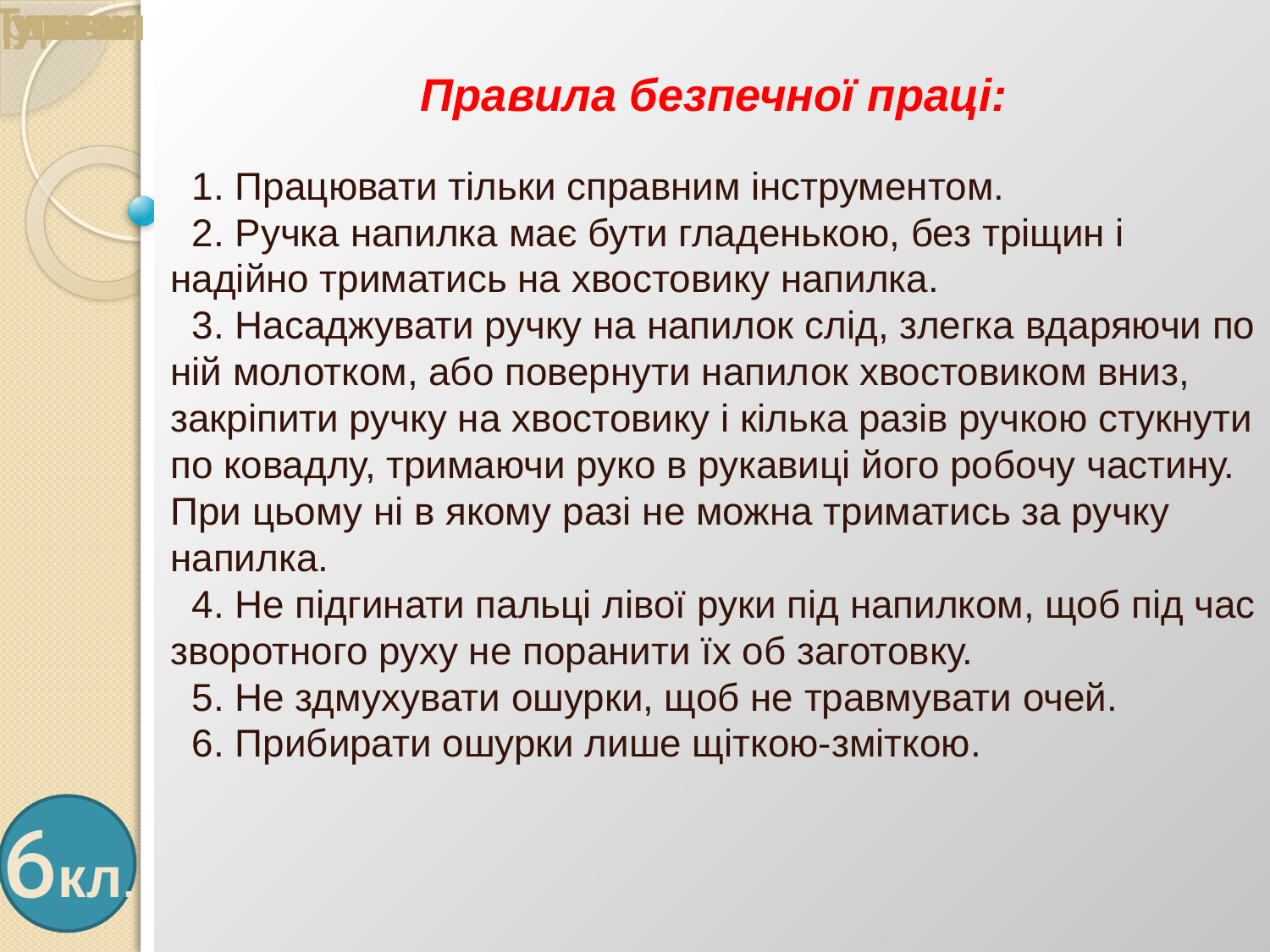

Правила безпечної праці:

  1. Працювати тільки справним інструментом.
  2. Ручка напилка має бути гладенькою, без тріщин і надійно триматись на хвостовику напилка.
  3. Насаджувати ручку на напилок слід, злегка вдаряючи по ній молотком, або повернути напилок хвостовиком вниз, закріпити ручку на хвостовику і кілька разів ручкою стукнути по ковадлу, тримаючи руко в рукавиці його робочу частину. При цьому ні в якому разі не можна триматись за ручку напилка.
  4. Не підгинати пальці лівої руки під напилком, щоб під час зворотного руху не поранити їх об заготовку.
  5. Не здмухувати ошурки, щоб не травмувати очей.
  6. Прибирати ошурки лише щіткою-зміткою.
Трудове навчання
6кл.